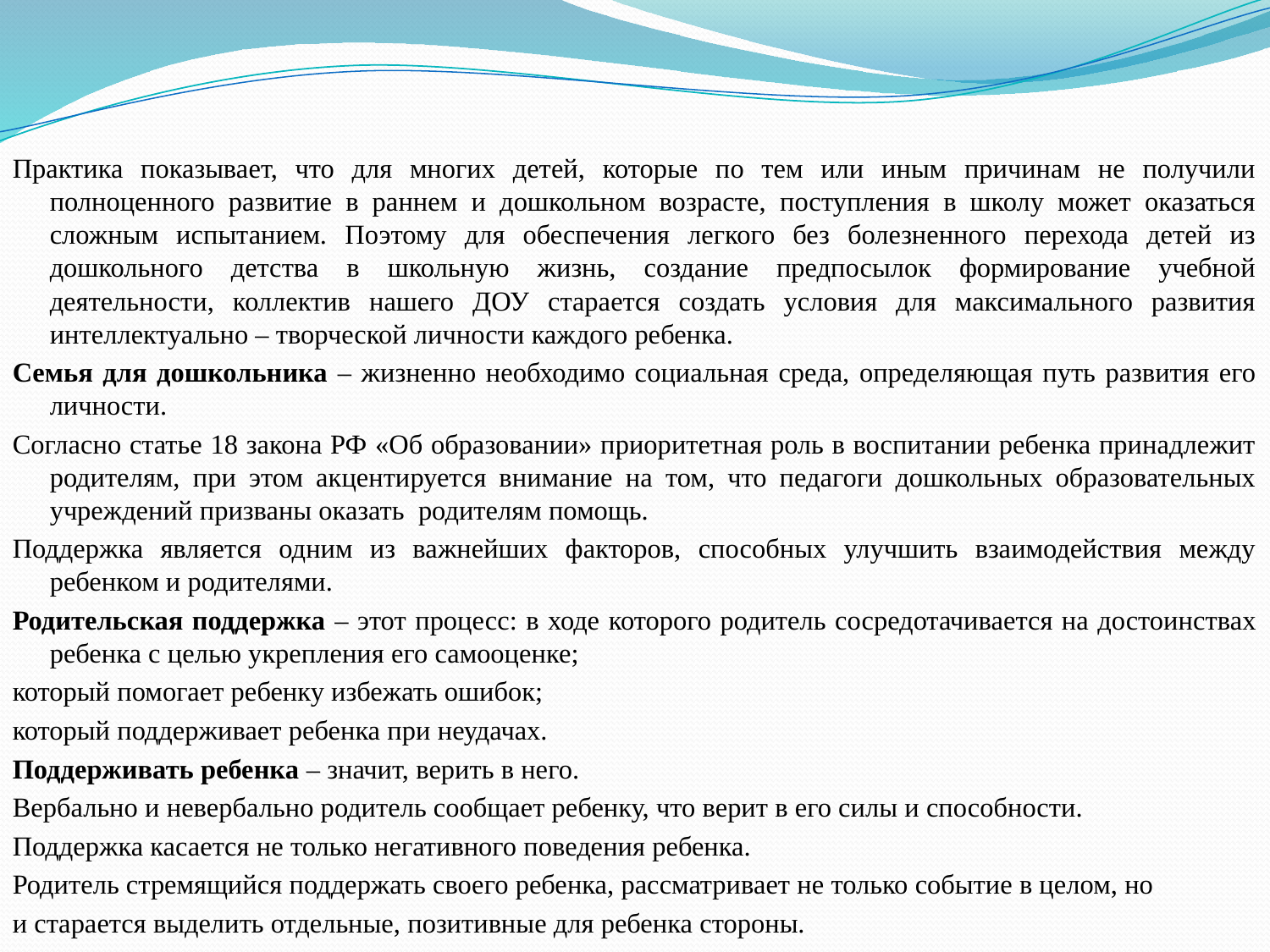

Практика показывает, что для многих детей, которые по тем или иным причинам не получили полноценного развитие в раннем и дошкольном возрасте, поступления в школу может оказаться сложным испытанием. Поэтому для обеспечения легкого без болезненного перехода детей из дошкольного детства в школьную жизнь, создание предпосылок формирование учебной деятельности, коллектив нашего ДОУ старается создать условия для максимального развития интеллектуально – творческой личности каждого ребенка.
Семья для дошкольника – жизненно необходимо социальная среда, определяющая путь развития его личности.
Согласно статье 18 закона РФ «Об образовании» приоритетная роль в воспитании ребенка принадлежит родителям, при этом акцентируется внимание на том, что педагоги дошкольных образовательных учреждений призваны оказать  родителям помощь.
Поддержка является одним из важнейших факторов, способных улучшить взаимодействия между ребенком и родителями.
Родительская поддержка – этот процесс: в ходе которого родитель сосредотачивается на достоинствах ребенка с целью укрепления его самооценке;
который помогает ребенку избежать ошибок;
который поддерживает ребенка при неудачах.
Поддерживать ребенка – значит, верить в него.
Вербально и невербально родитель сообщает ребенку, что верит в его силы и способности.
Поддержка касается не только негативного поведения ребенка.
Родитель стремящийся поддержать своего ребенка, рассматривает не только событие в целом, но
и старается выделить отдельные, позитивные для ребенка стороны.